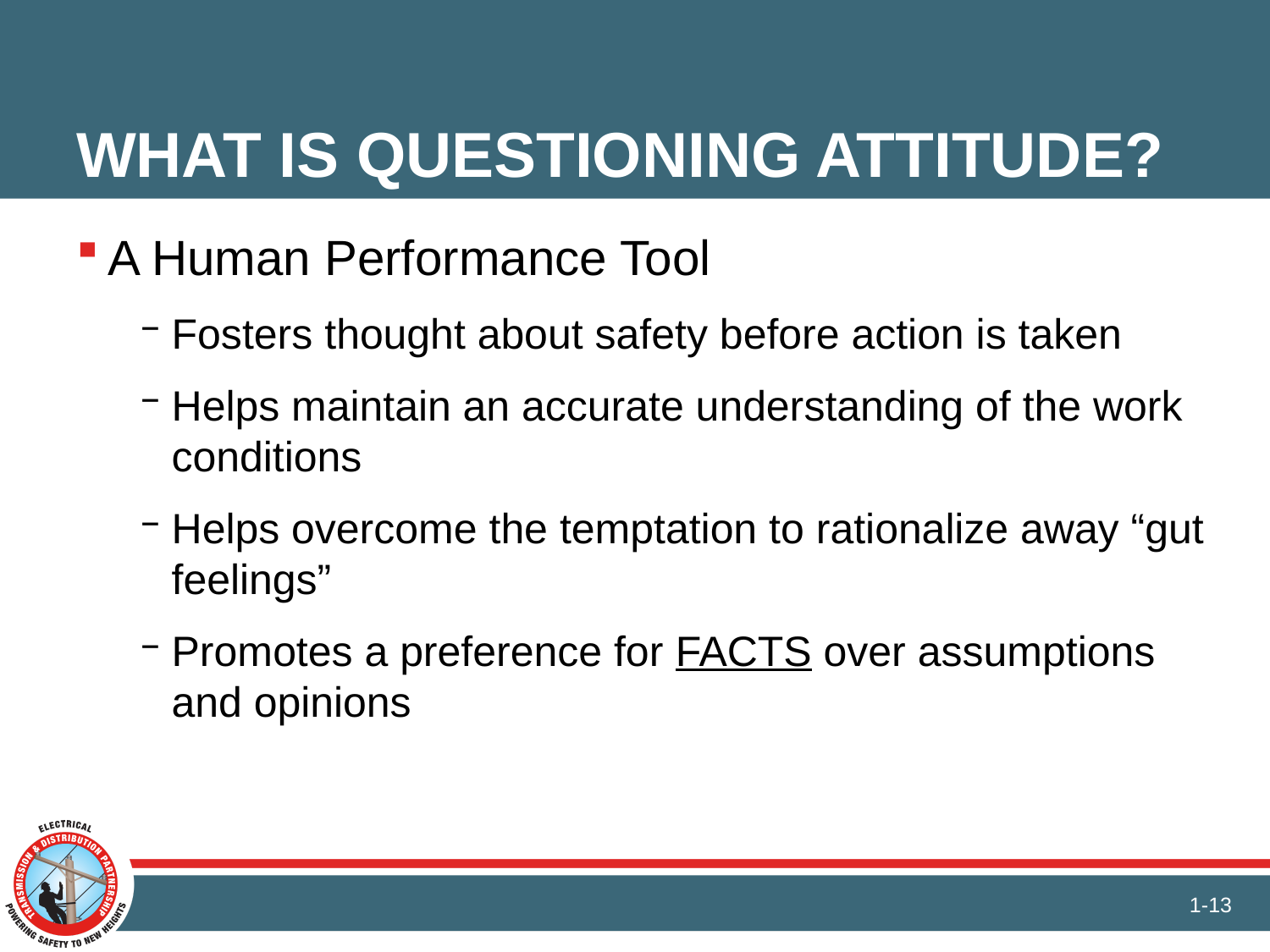

# What is questioning attitude?
A Human Performance Tool
Fosters thought about safety before action is taken
Helps maintain an accurate understanding of the work conditions
Helps overcome the temptation to rationalize away “gut feelings”
Promotes a preference for FACTS over assumptions and opinions

1-13